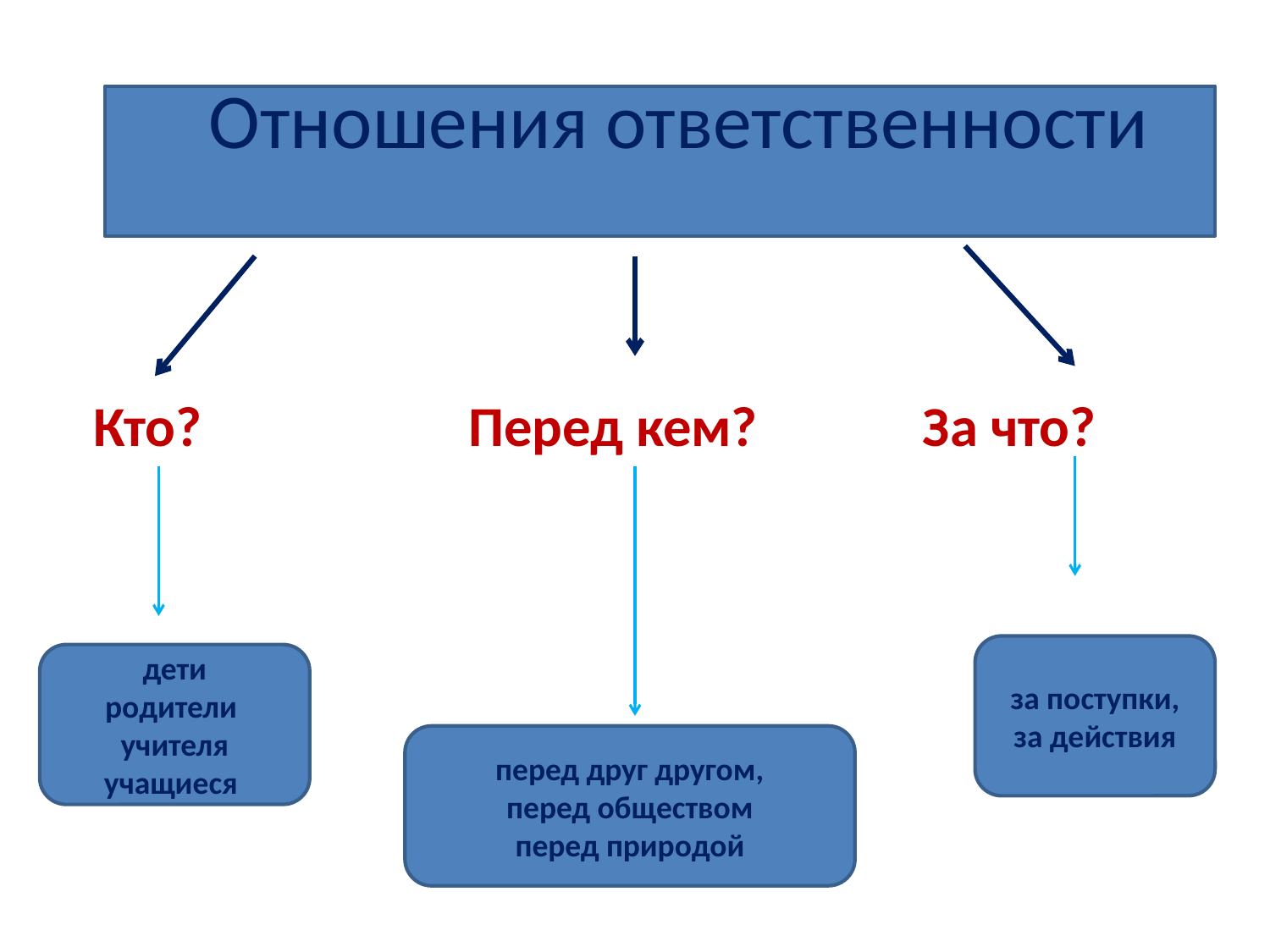

# Отношения ответственности

  Кто?                     Перед кем?             За что?
за поступки,
за действия
дети
родители
учителя
учащиеся
перед друг другом,
перед обществом
перед природой